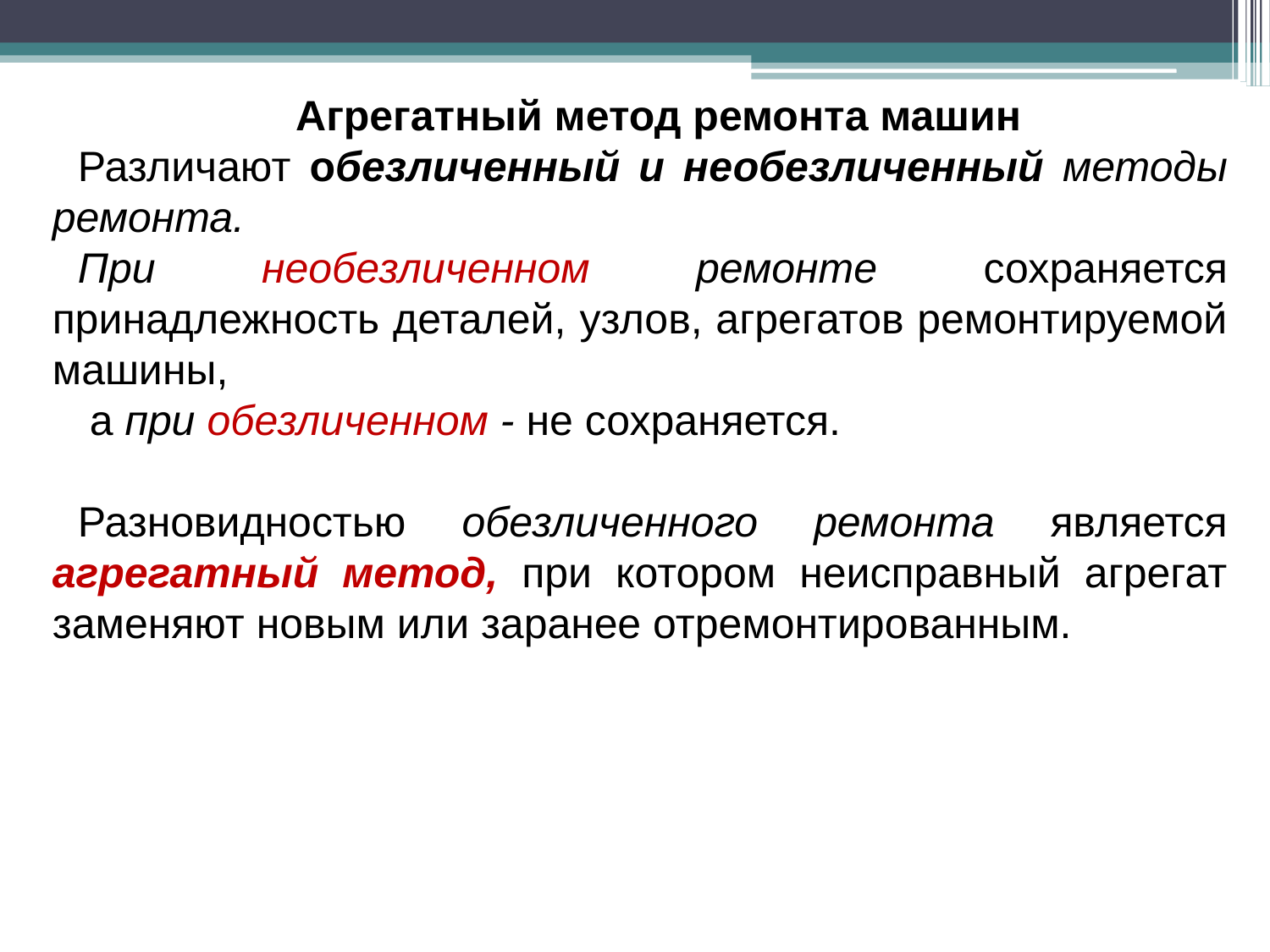

Агрегатный метод ремонта машин
Различают обезличенный и необезличенный методы ремонта.
При необезличенном ремонте сохраняется принадлежность деталей, узлов, агрегатов ремонтируемой машины,
 а при обезличенном - не сохраняется.

Разновидностью обезличенного ремонта является агрегатный метод, при котором неисправный агрегат заменяют новым или заранее отремонтированным.